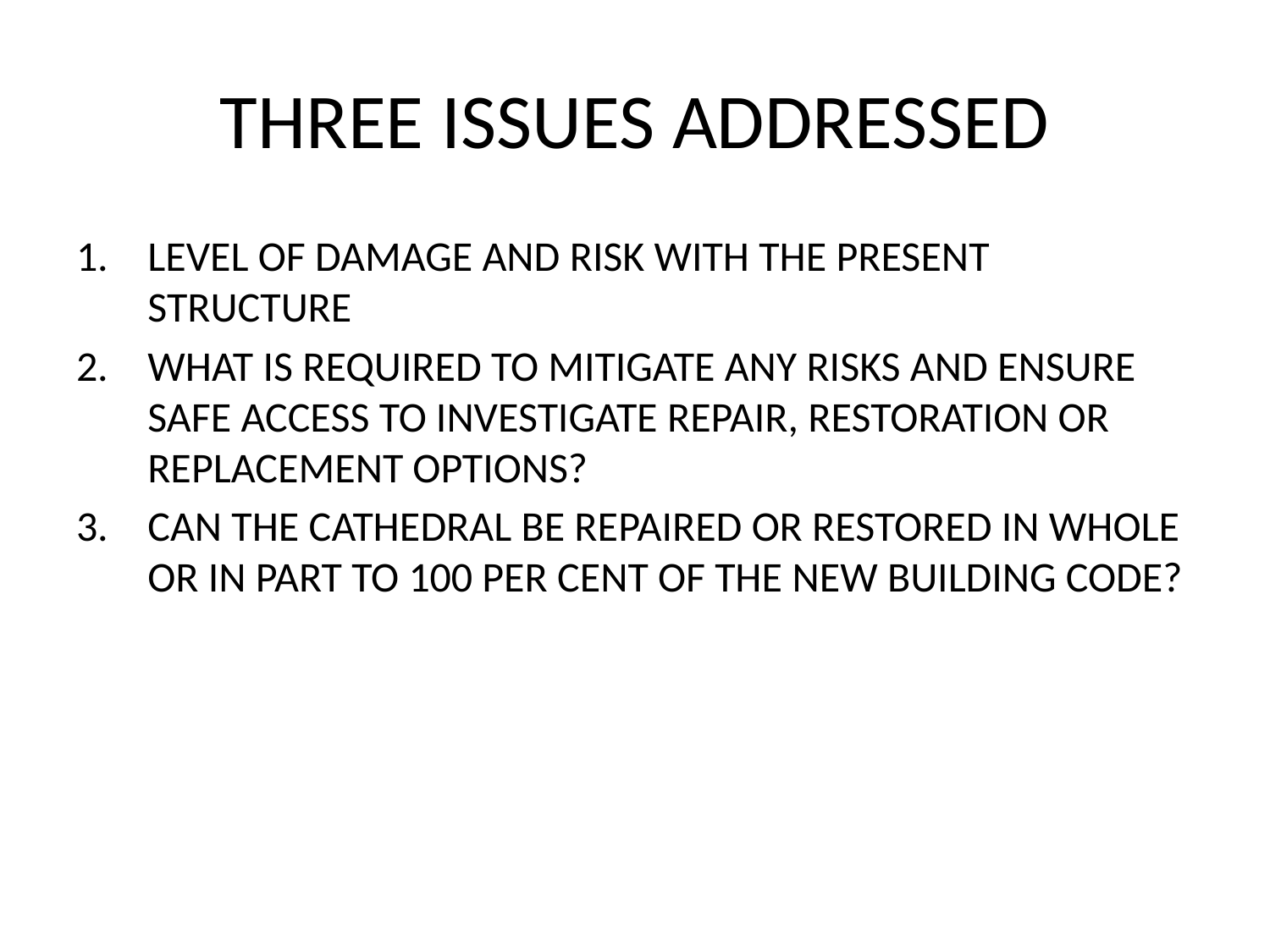

# THREE ISSUES ADDRESSED
LEVEL OF DAMAGE AND RISK WITH THE PRESENT STRUCTURE
WHAT IS REQUIRED TO MITIGATE ANY RISKS AND ENSURE SAFE ACCESS TO INVESTIGATE REPAIR, RESTORATION OR REPLACEMENT OPTIONS?
CAN THE CATHEDRAL BE REPAIRED OR RESTORED IN WHOLE OR IN PART TO 100 PER CENT OF THE NEW BUILDING CODE?